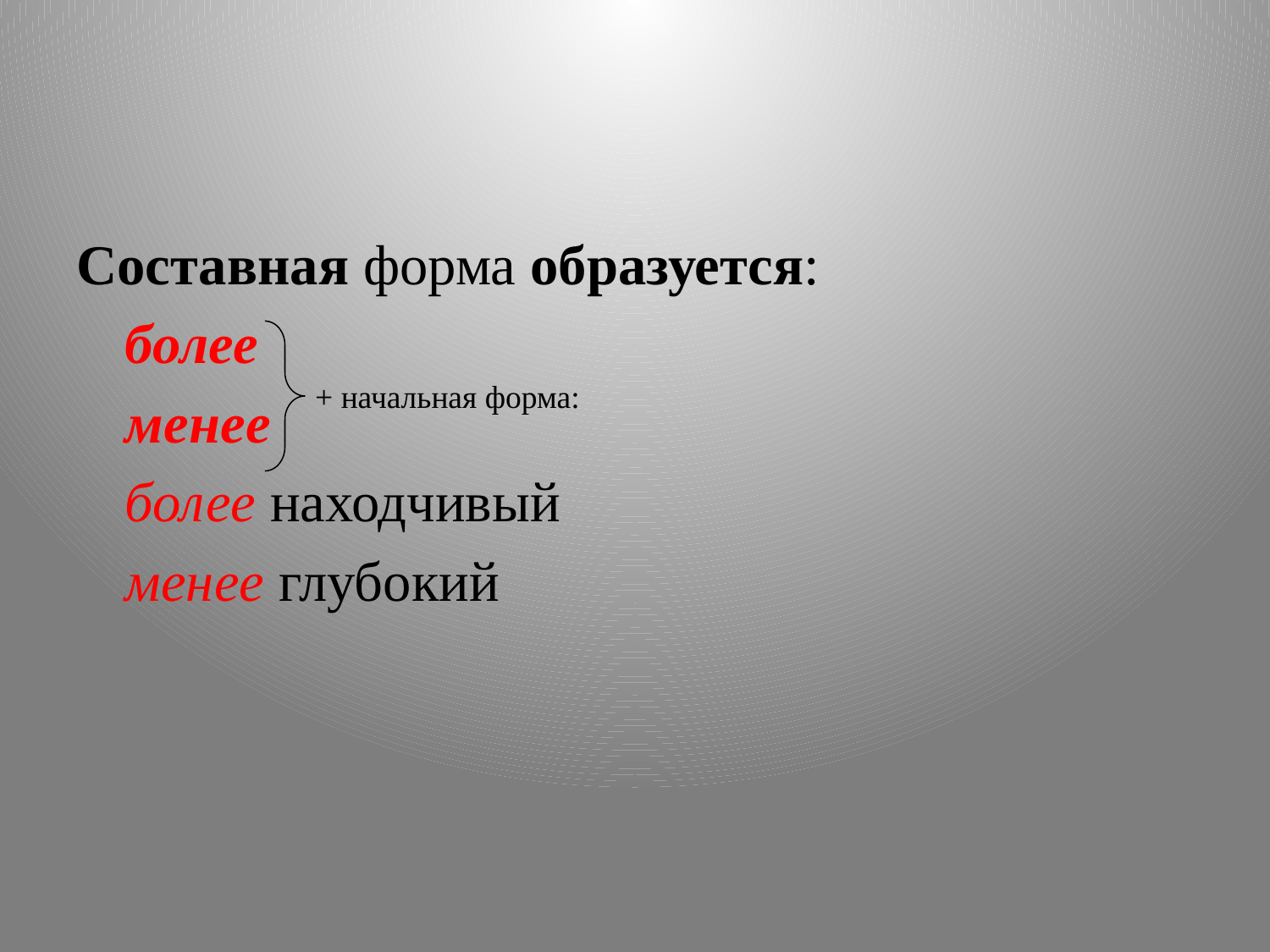

#
Составная форма образуется:
более
менее
более находчивый
менее глубокий

+ начальная форма: